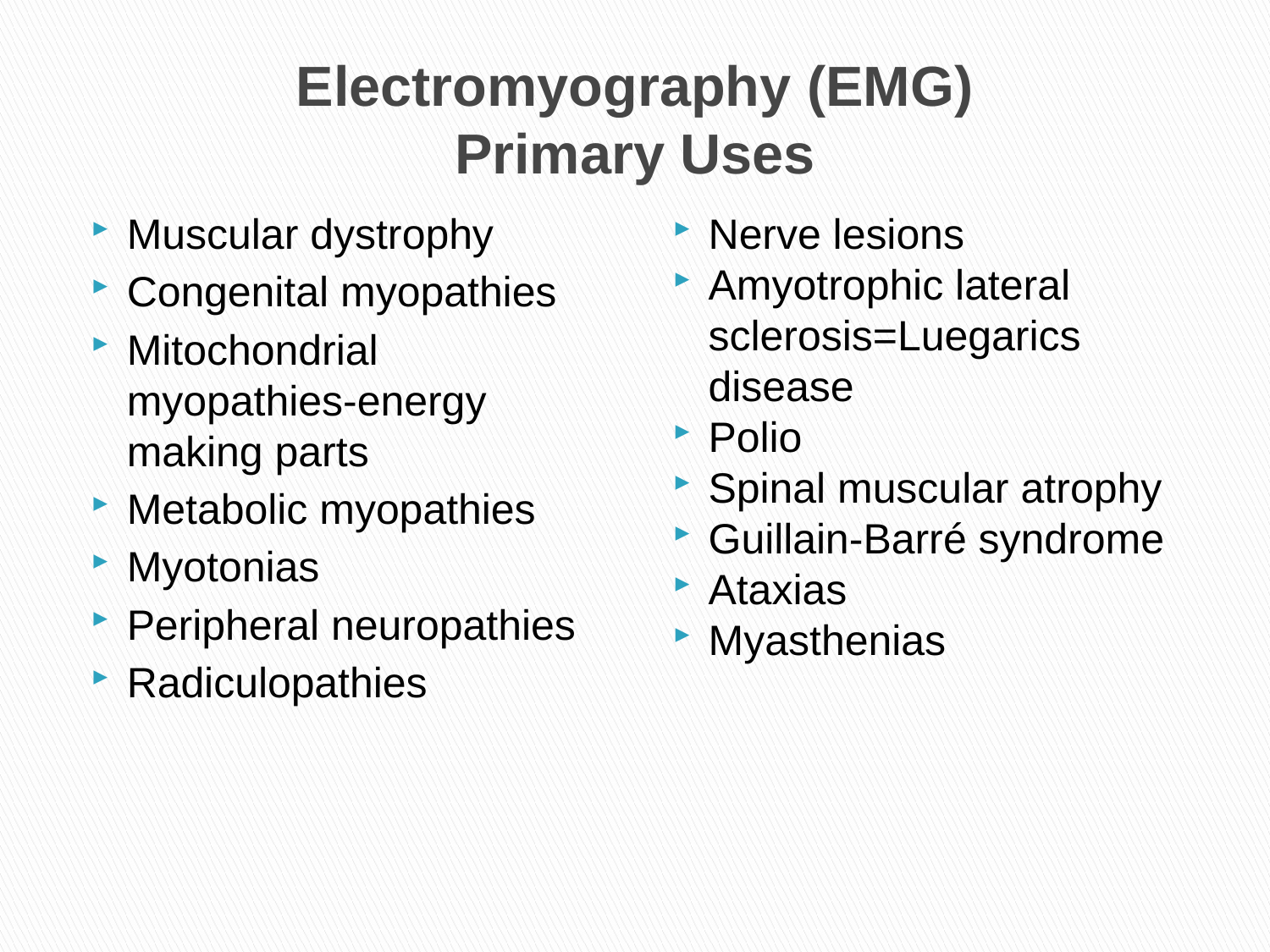

# Electromyography (EMG) Primary Uses
Muscular dystrophy
Congenital myopathies
Mitochondrial myopathies-energy making parts
Metabolic myopathies
Myotonias
Peripheral neuropathies
Radiculopathies
Nerve lesions
Amyotrophic lateral sclerosis=Luegarics disease
Polio
Spinal muscular atrophy
Guillain-Barré syndrome
Ataxias
Myasthenias